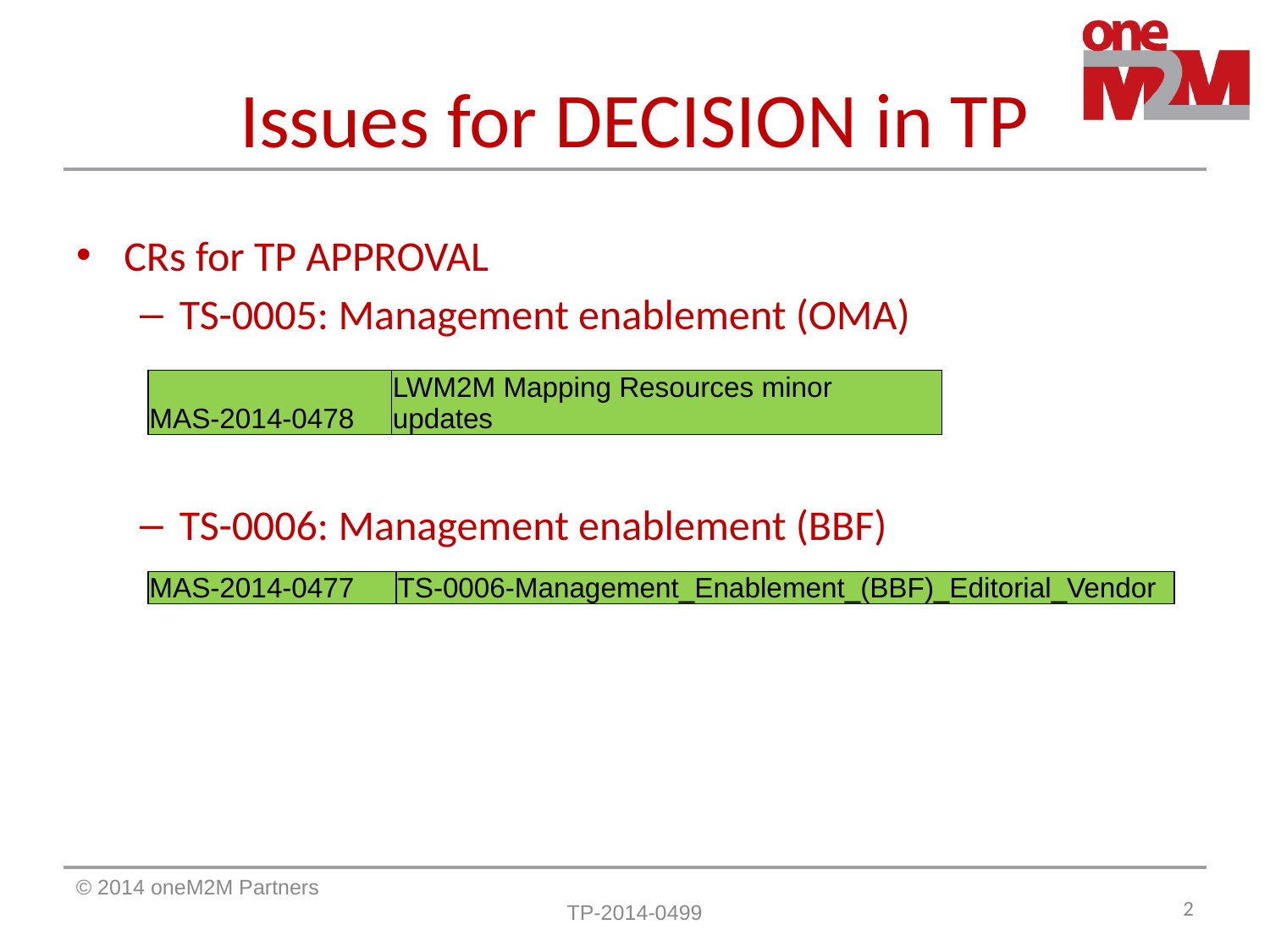

# Issues for DECISION in TP
CRs for TP APPROVAL
TS-0005: Management enablement (OMA)

TS-0006: Management enablement (BBF)

| MAS-2014-0478 | LWM2M Mapping Resources minor updates |
| --- | --- |
| MAS-2014-0477 | TS-0006-Management\_Enablement\_(BBF)\_Editorial\_Vendor |
| --- | --- |
2